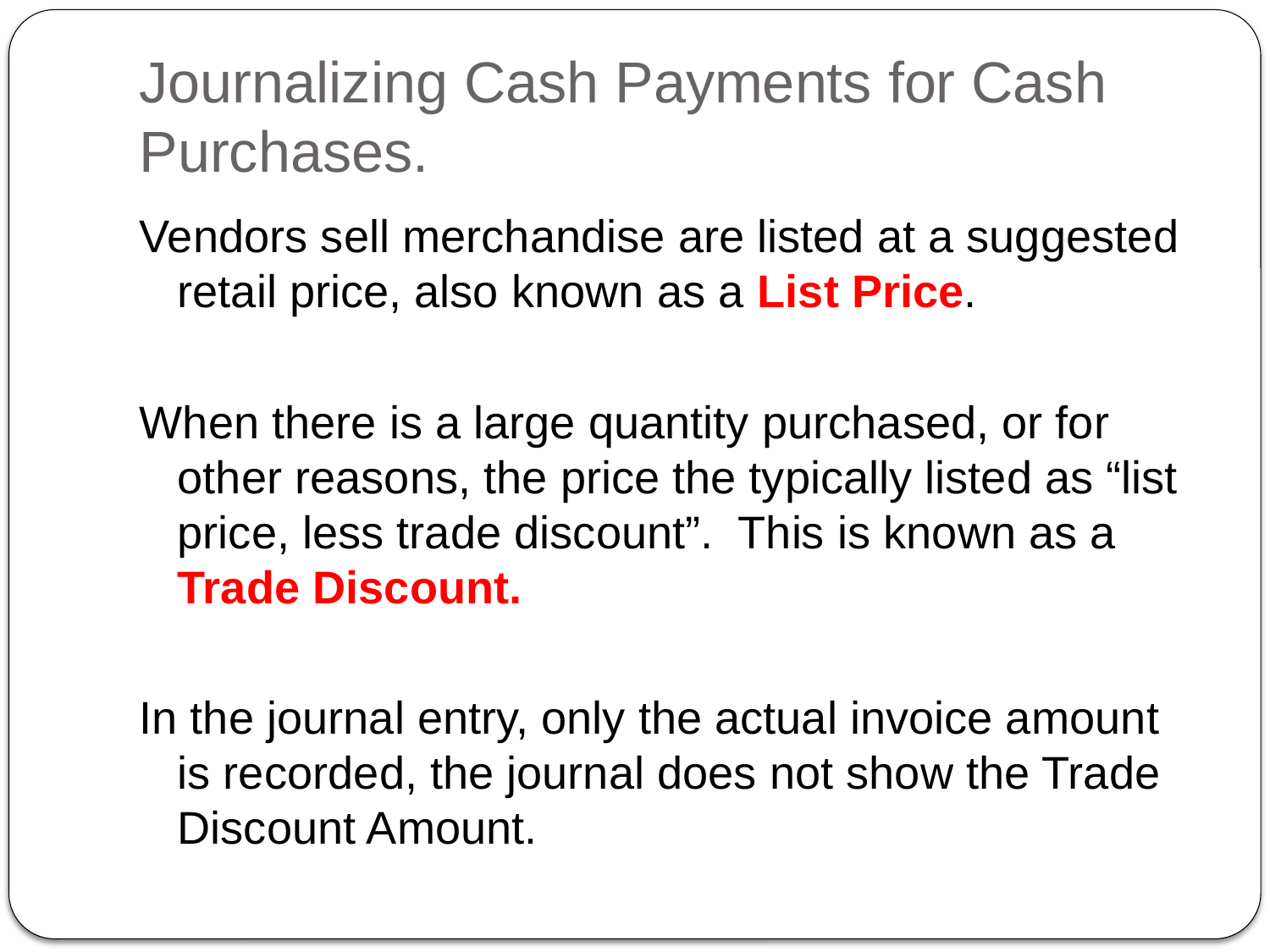

# Journalizing Cash Payments for Cash Purchases.
Vendors sell merchandise are listed at a suggested retail price, also known as a List Price.

When there is a large quantity purchased, or for other reasons, the price the typically listed as “list price, less trade discount”.  This is known as a Trade Discount.

In the journal entry, only the actual invoice amount is recorded, the journal does not show the Trade Discount Amount.